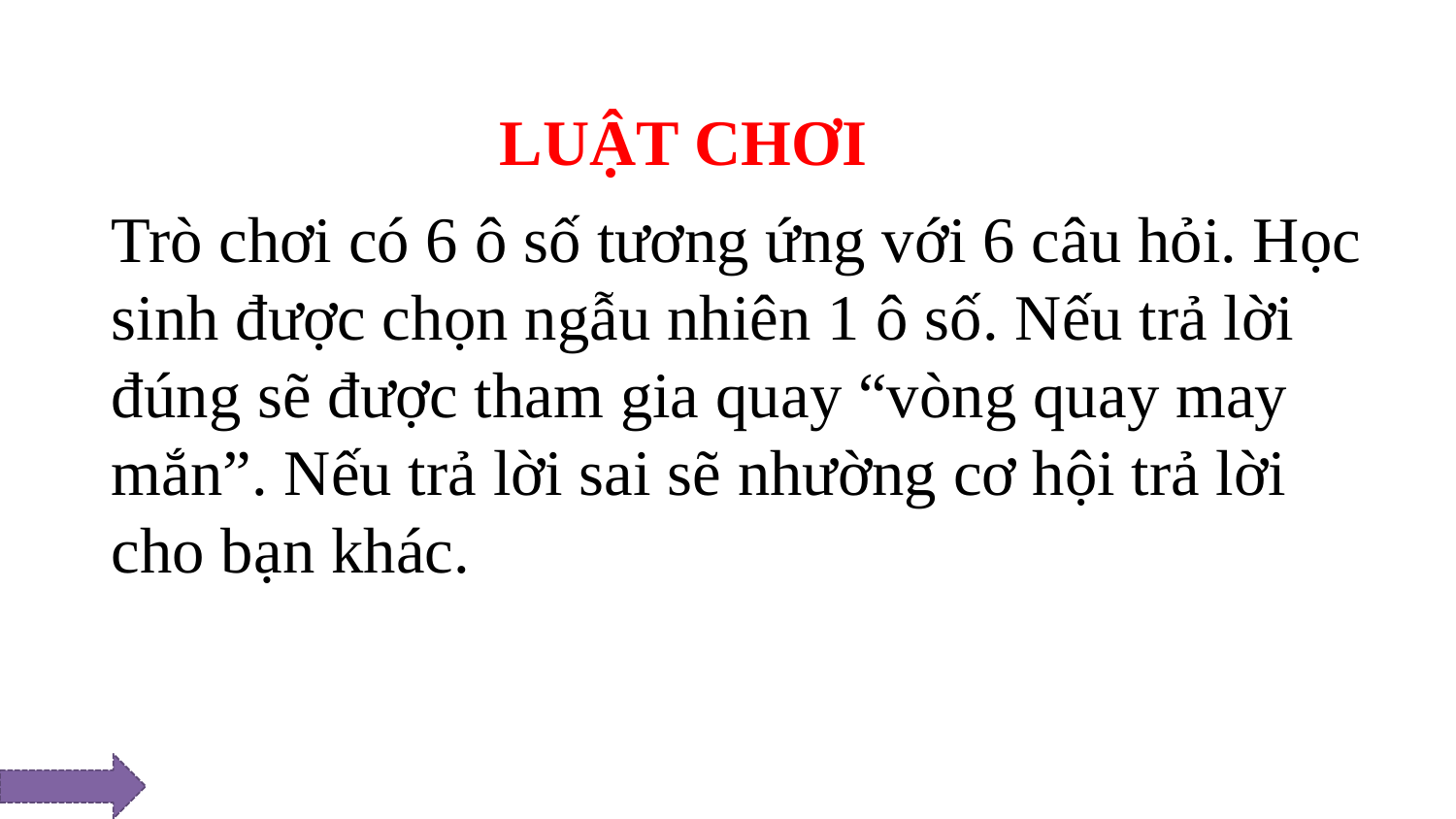

LUẬT CHƠI
Trò chơi có 6 ô số tương ứng với 6 câu hỏi. Học sinh được chọn ngẫu nhiên 1 ô số. Nếu trả lời đúng sẽ được tham gia quay “vòng quay may mắn”. Nếu trả lời sai sẽ nhường cơ hội trả lời cho bạn khác.